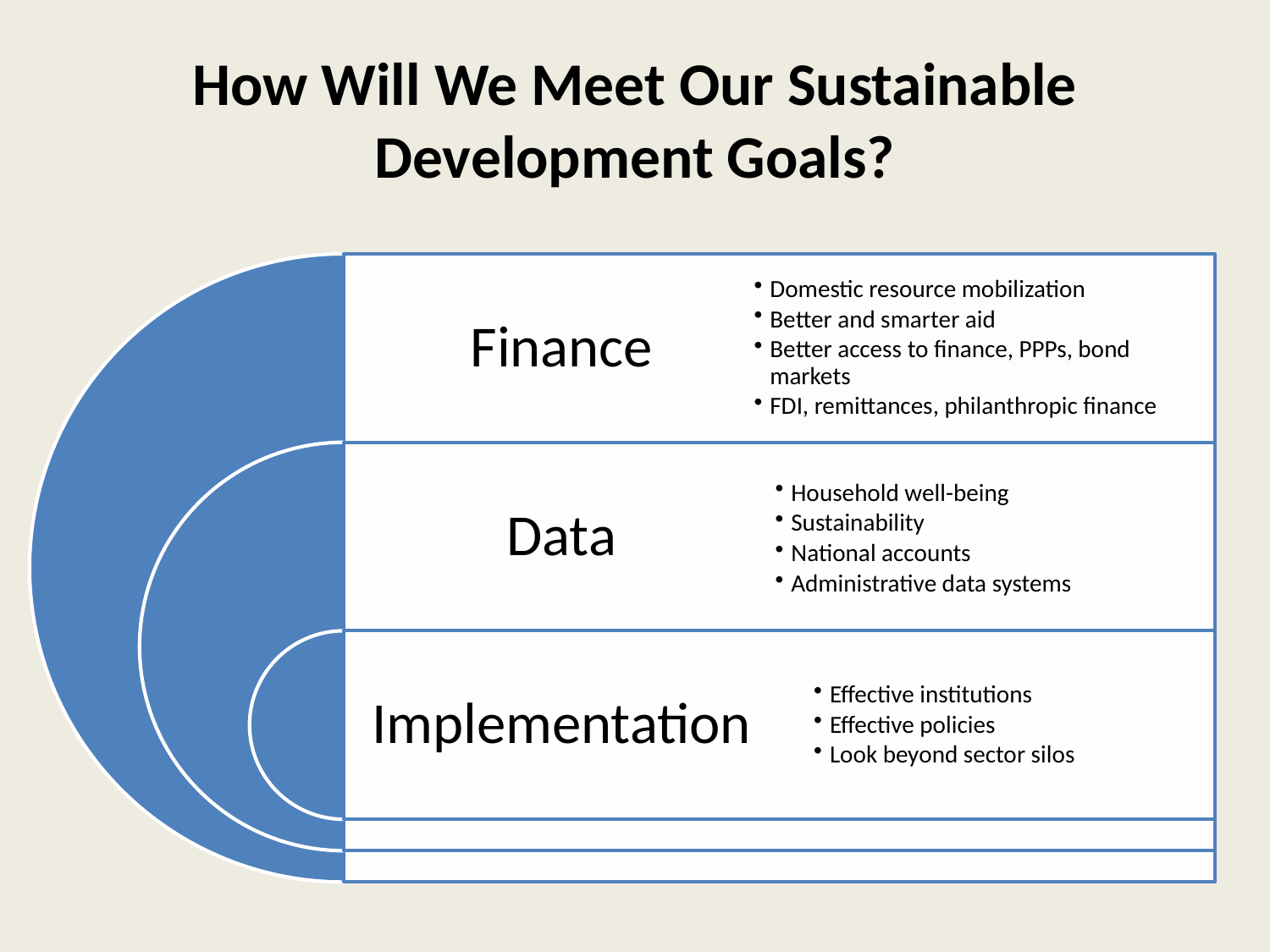

# How Will We Meet Our Sustainable Development Goals?
Finance
Data
Implementation
Household well-being
Sustainability
National accounts
Administrative data systems
Domestic resource mobilization
Better and smarter aid
Better access to finance, PPPs, bond markets
FDI, remittances, philanthropic finance
Effective institutions
Effective policies
Look beyond sector silos